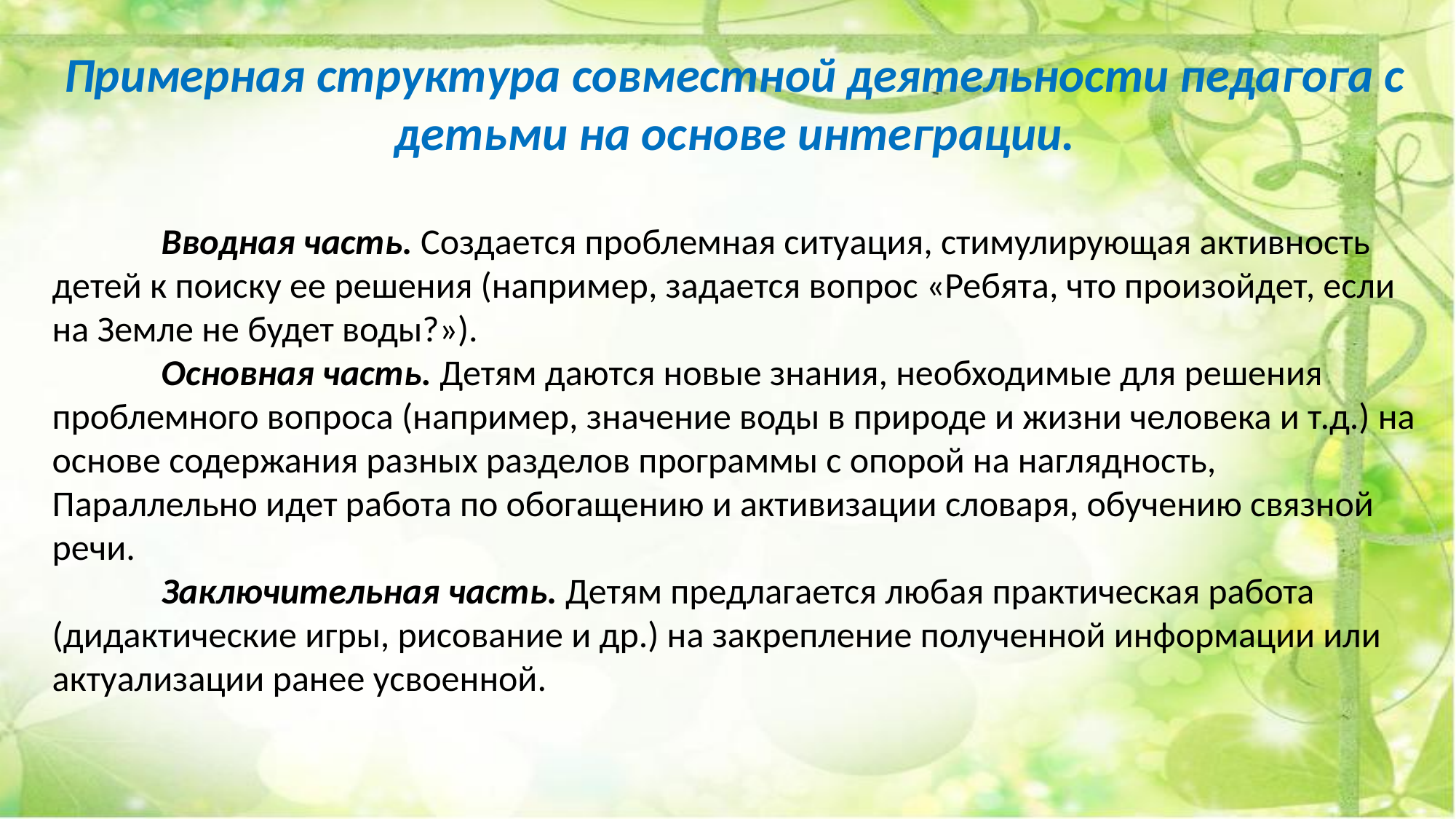

Примерная структура совместной деятельности педагога с детьми на основе интеграции.

	Вводная часть. Создается проблемная ситуация, стимулирующая активность детей к поиску ее решения (например, задается вопрос «Ребята, что произойдет, если на Земле не будет воды?»).
	Основная часть. Детям даются новые знания, необходимые для решения проблемного вопроса (например, значение воды в природе и жизни человека и т.д.) на основе содержания разных разделов программы с опорой на наглядность, Параллельно идет работа по обогащению и активизации словаря, обучению связной речи.
	Заключительная часть. Детям предлагается любая практическая работа (дидактические игры, рисование и др.) на закрепление полученной информации или актуализации ранее усвоенной.